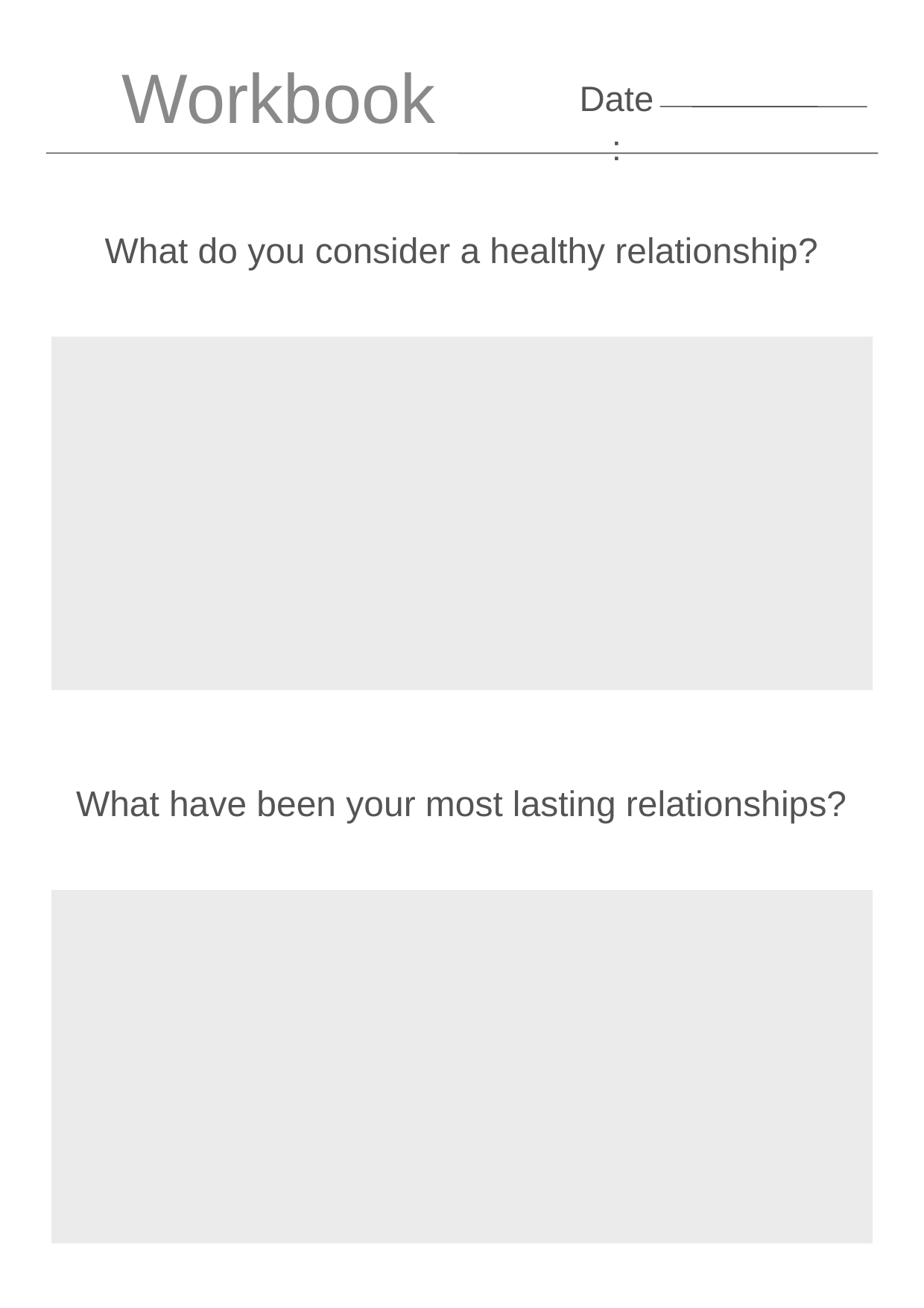

Workbook
Date:

What do you consider a healthy relationship?

What have been your most lasting relationships?